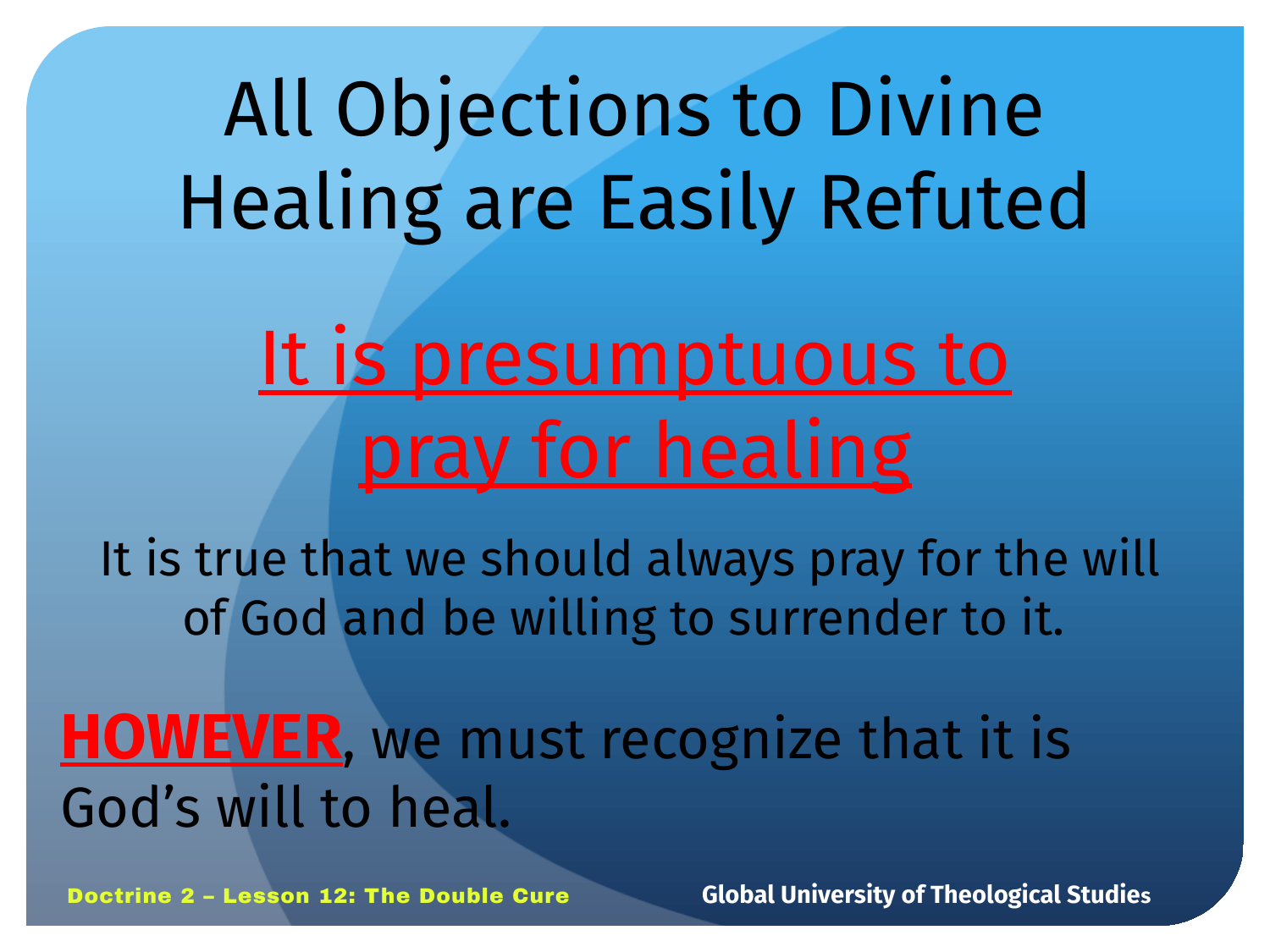

All Objections to Divine Healing are Easily Refuted
It is presumptuous to
pray for healing
It is true that we should always pray for the will of God and be willing to surrender to it.
HOWEVER, we must recognize that it is God’s will to heal.

Doctrine 2 – Lesson 12: The Double Cure		Global University of Theological Studies